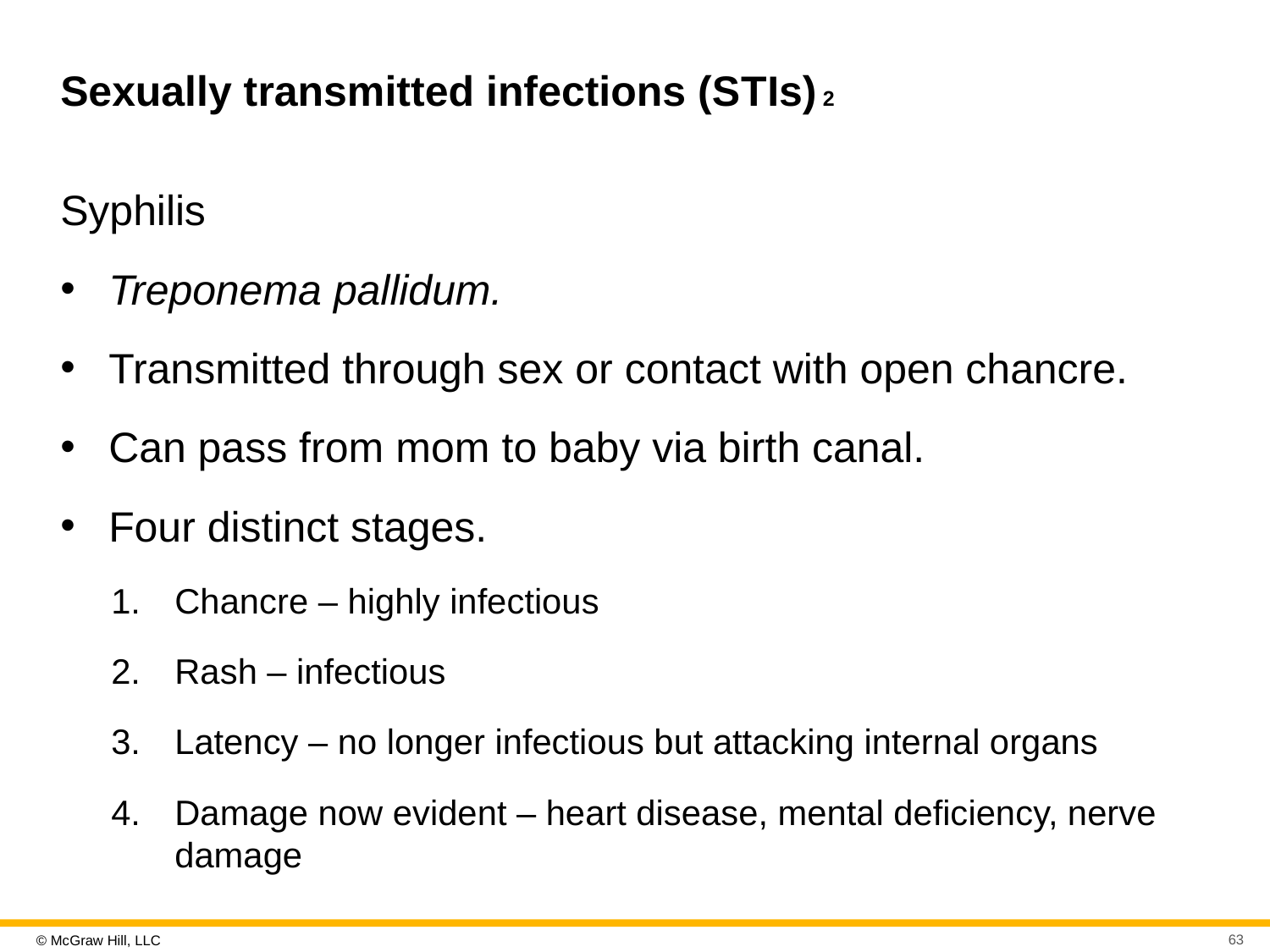

# Sexually transmitted infections (S T Is) 2
Syphilis
Treponema pallidum.
Transmitted through sex or contact with open chancre.
Can pass from mom to baby via birth canal.
Four distinct stages.
Chancre – highly infectious
Rash – infectious
Latency – no longer infectious but attacking internal organs
Damage now evident – heart disease, mental deficiency, nerve damage
63